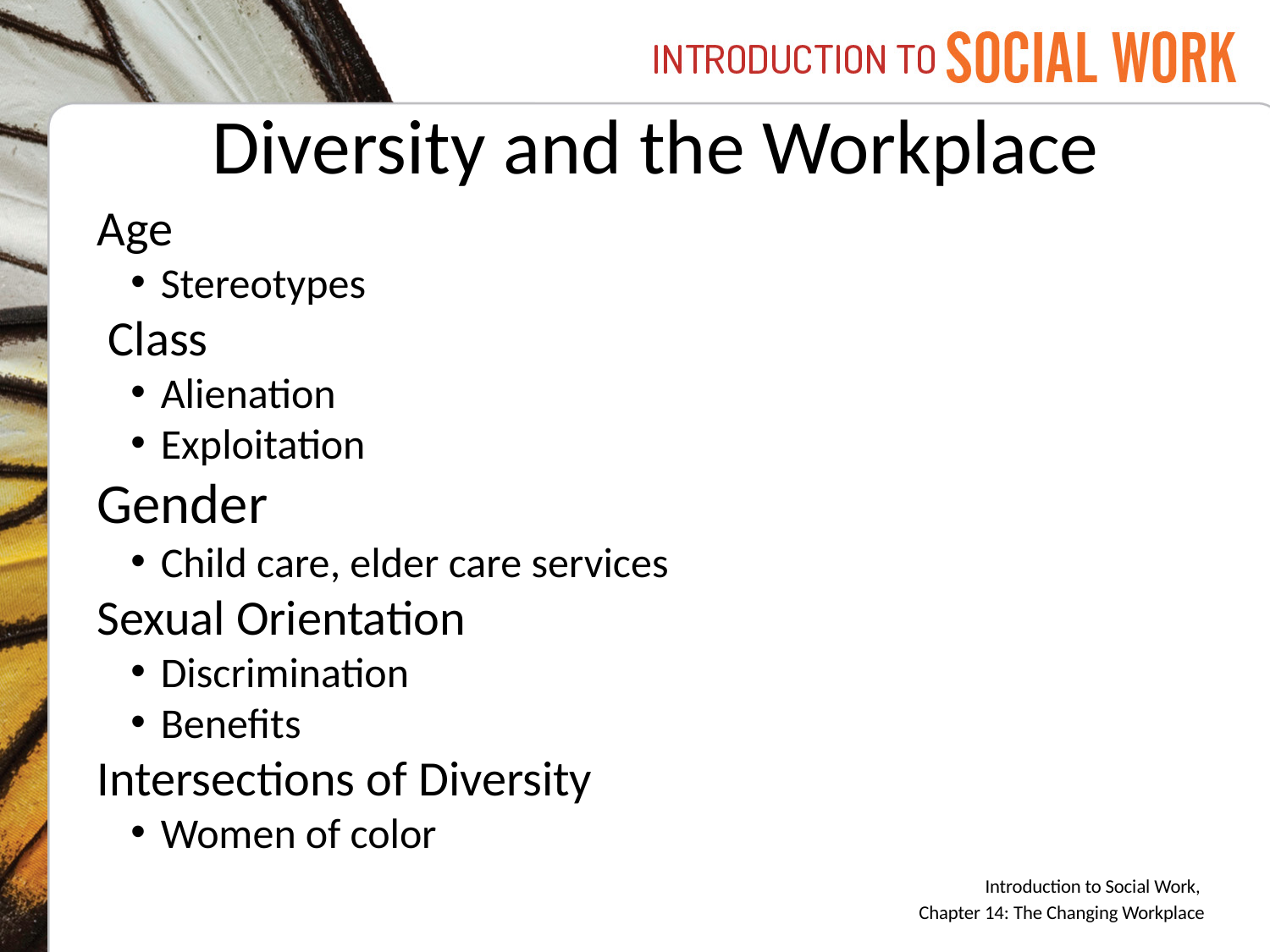

# Diversity and the Workplace
Age
Stereotypes
 Class
Alienation
Exploitation
Gender
Child care, elder care services
Sexual Orientation
Discrimination
Benefits
Intersections of Diversity
Women of color

Introduction to Social Work,
Chapter 14: The Changing Workplace